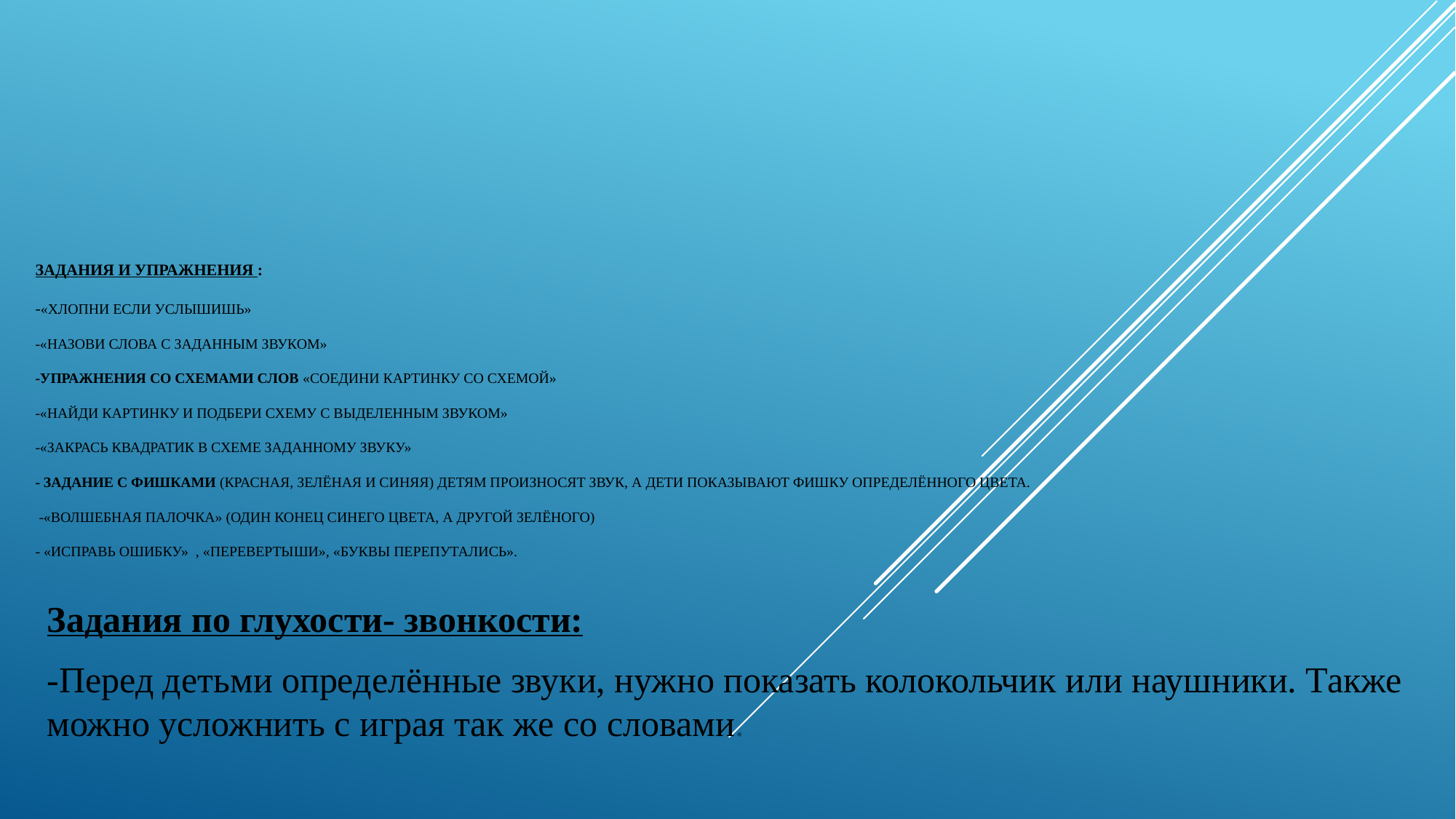

# Задания и упражнения : -«Хлопни если услышишь» -«Назови слова с заданным звуком» -упражнения со схемами слов «Соедини картинку со схемой» -«Найди картинку и подбери схему с выделенным звуком» -«Закрась квадратик в схеме заданному звуку» - задание с фишками (красная, зелёная и синяя) детям произносят звук, а дети показывают фишку определённого цвета. -«Волшебная палочка» (один конец синего цвета, а другой зелёного) - «Исправь ошибку»  , «Перевертыши», «Буквы перепутались».

Задания по глухости- звонкости:
-Перед детьми определённые звуки, нужно показать колокольчик или наушники. Также можно усложнить с играя так же со словами.